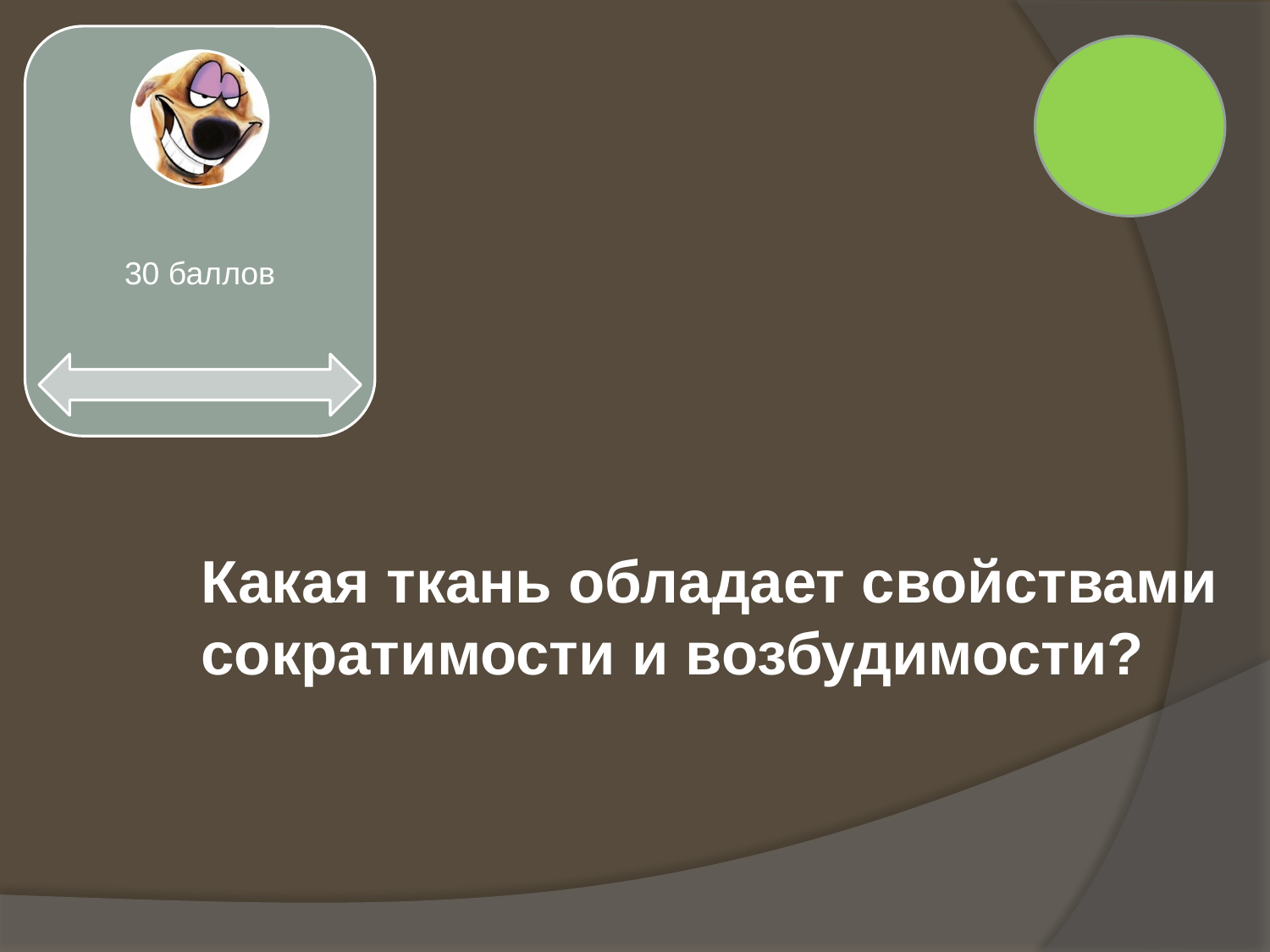

30 баллов

# Какая ткань обладает свойствами сократимости и возбудимости?